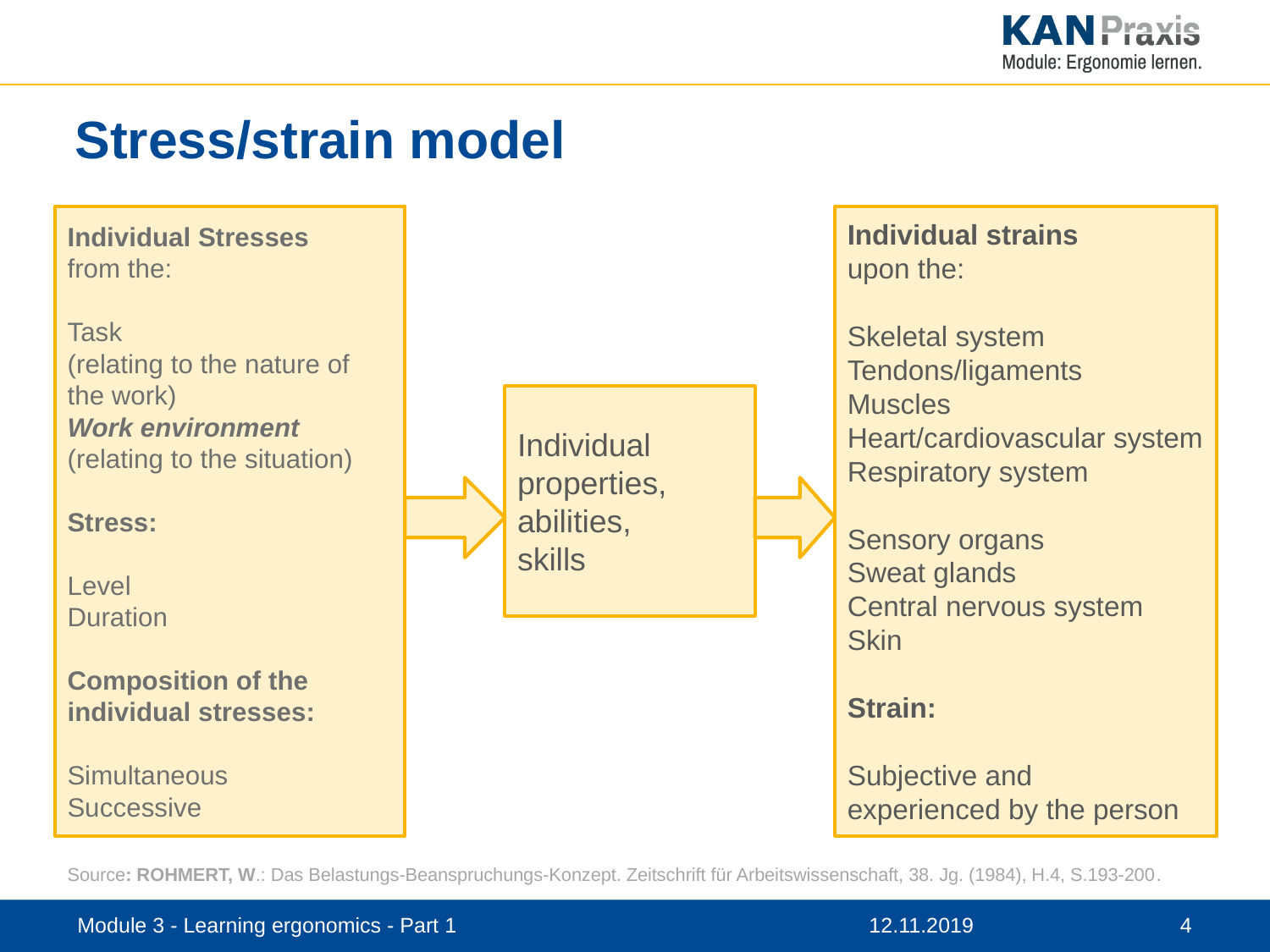

# Stress/strain model
Individual Stresses
from the:

Task
(relating to the nature of
the work)
Work environment
(relating to the situation)

Stress:

Level
Duration

Composition of the
individual stresses:

Simultaneous
Successive
Individual strains
upon the:

Skeletal system
Tendons/ligaments
Muscles
Heart/cardiovascular system
Respiratory system

Sensory organs
Sweat glands
Central nervous system
Skin

Strain:

Subjective and
experienced by the person
Individual
properties,
abilities,
skills

Source: ROHMERT, W.: Das Belastungs-Beanspruchungs-Konzept. Zeitschrift für Arbeitswissenschaft, 38. Jg. (1984), H.4, S.193-200.
Module 3 - Learning ergonomics - Part 1
12.11.2019
4